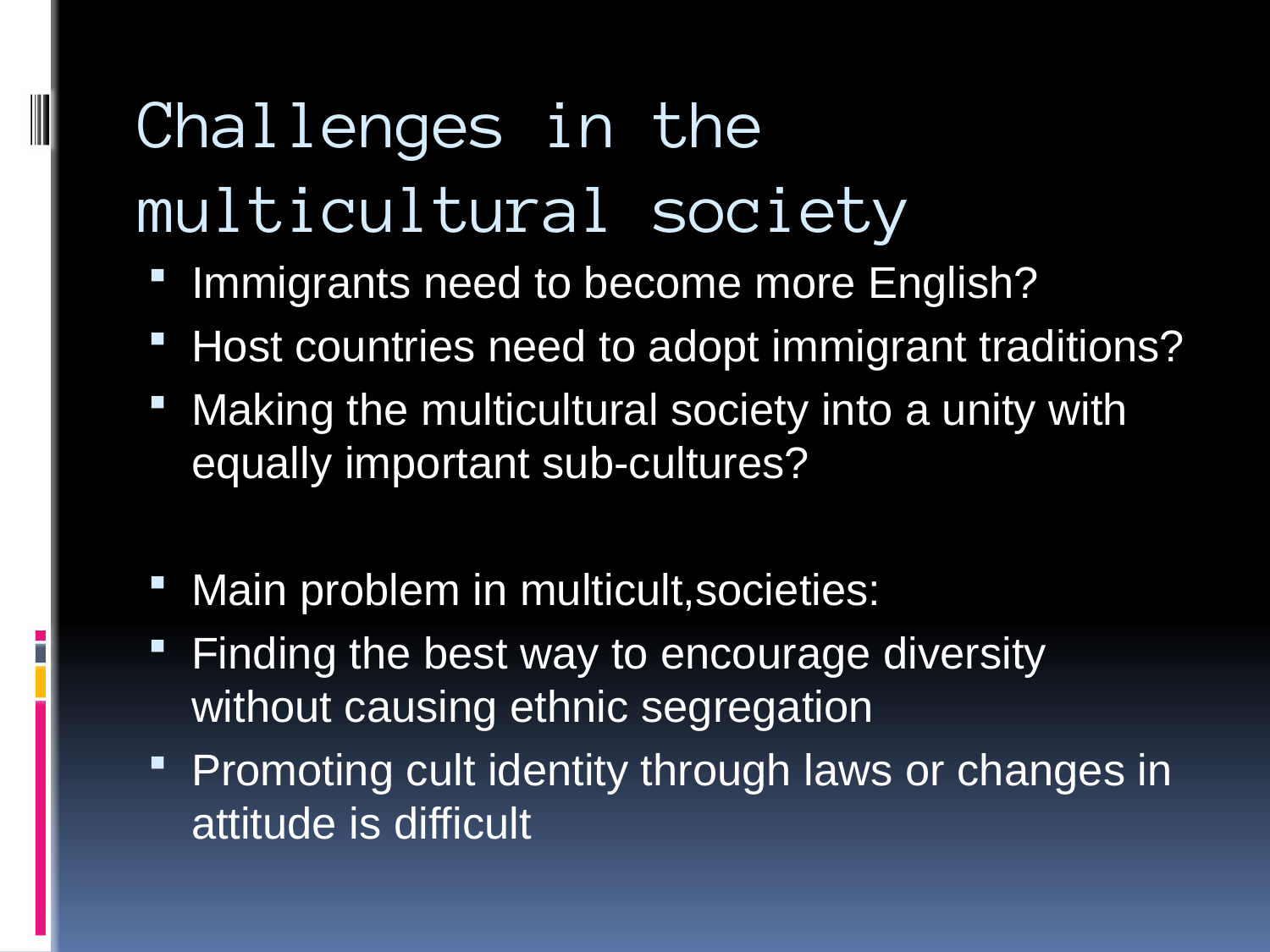

# Challenges in the multicultural society
Immigrants need to become more English?
Host countries need to adopt immigrant traditions?
Making the multicultural society into a unity with equally important sub-cultures?

Main problem in multicult,societies:
Finding the best way to encourage diversity without causing ethnic segregation
Promoting cult identity through laws or changes in attitude is difficult